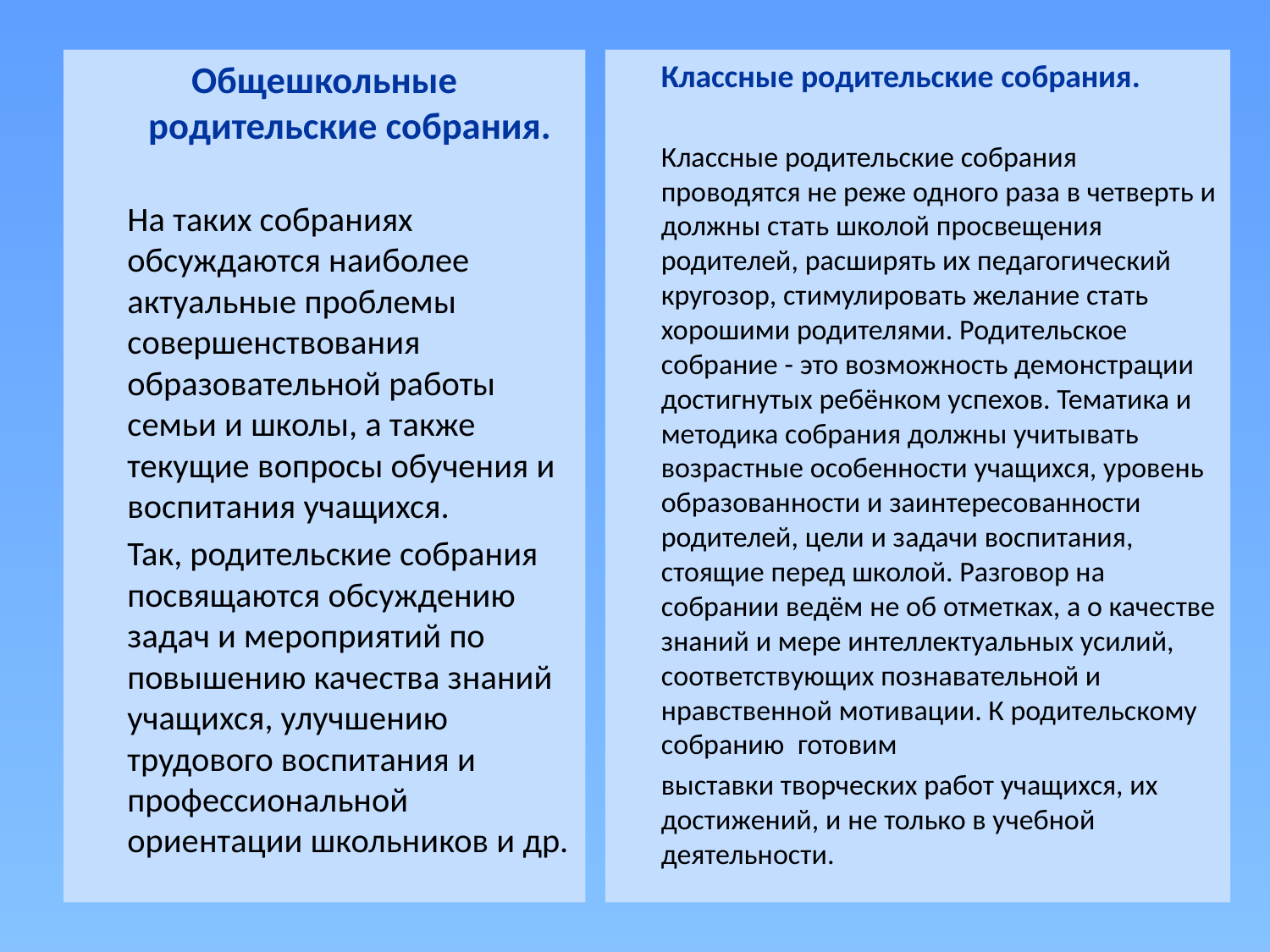

#
Общешкольные родительские собрания.

	На таких собраниях обсуждаются наиболее актуальные проблемы совершенствования образовательной работы семьи и школы, а также текущие вопросы обучения и воспитания учащихся.
	Так, родительские собрания посвящаются обсуждению задач и мероприятий по повышению качества знаний учащихся, улучшению трудового воспитания и профессиональной ориентации школьников и др.
	Классные родительские собрания.

	Классные родительские собрания проводятся не реже одного раза в четверть и должны стать школой просвещения родителей, расширять их педагогический кругозор, стимулировать желание стать хорошими родителями. Родительское собрание - это возможность демонстрации достигнутых ребёнком успехов. Тематика и методика собрания должны учитывать возрастные особенности учащихся, уровень образованности и заинтересованности родителей, цели и задачи воспитания, стоящие перед школой. Разговор на собрании ведём не об отметках, а о качестве знаний и мере интеллектуальных усилий, соответствующих познавательной и нравственной мотивации. К родительскому собранию  готовим
	выставки творческих работ учащихся, их достижений, и не только в учебной деятельности.